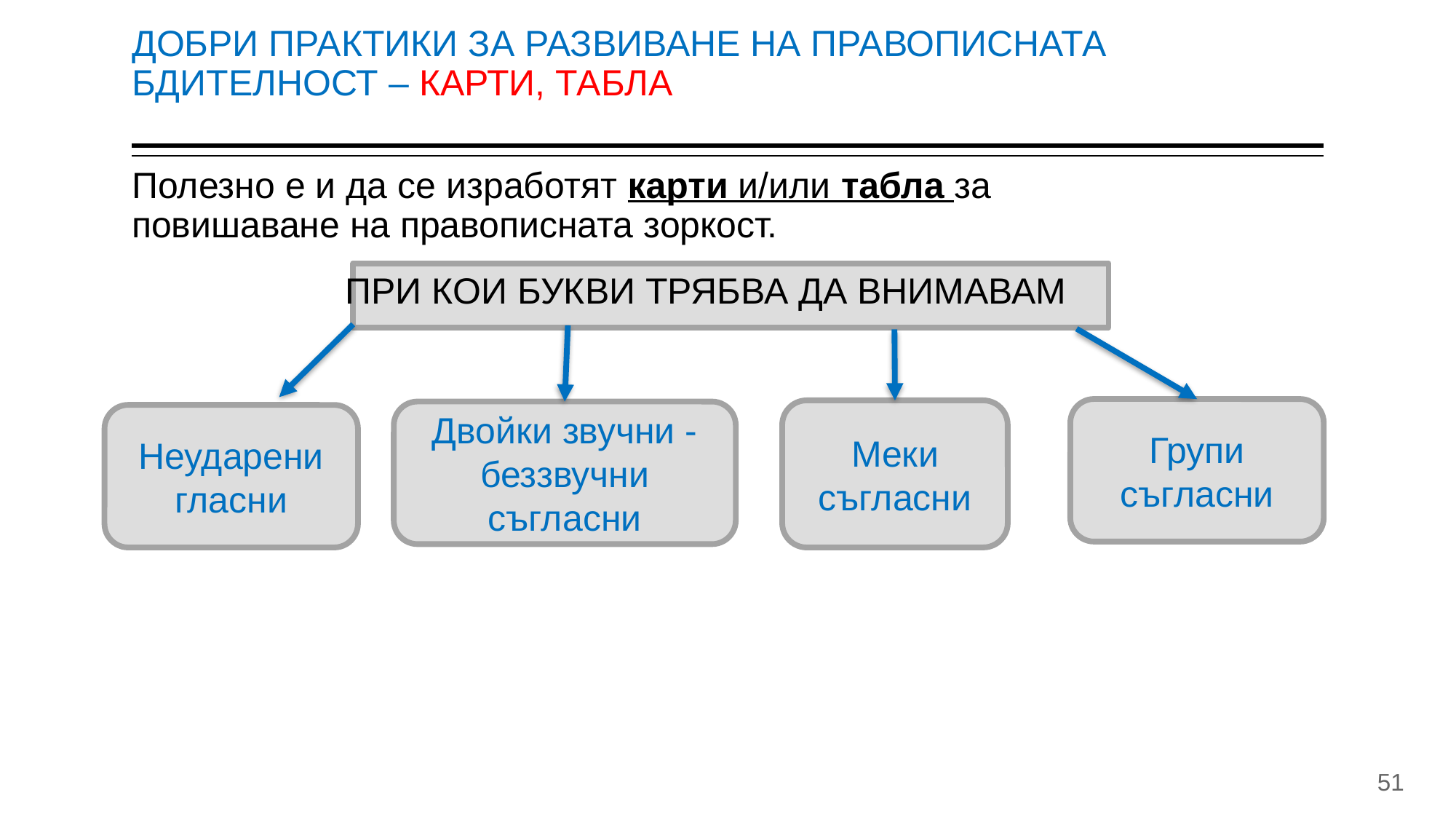

# ДОБРИ ПРАКТИКИ ЗА РАЗВИВАНЕ НА ПРАВОПИСНАТА БДИТЕЛНОСТ – КАРТИ, ТАБЛА
Полезно е и да се изработят карти и/или табла за повишаване на правописната зоркост.
       ПРИ КОИ БУКВИ ТРЯБВА ДА ВНИМАВАМ

Групи съгласни
Меки съгласни
Двойки звучни -беззвучни съгласни
Неударени гласни
51